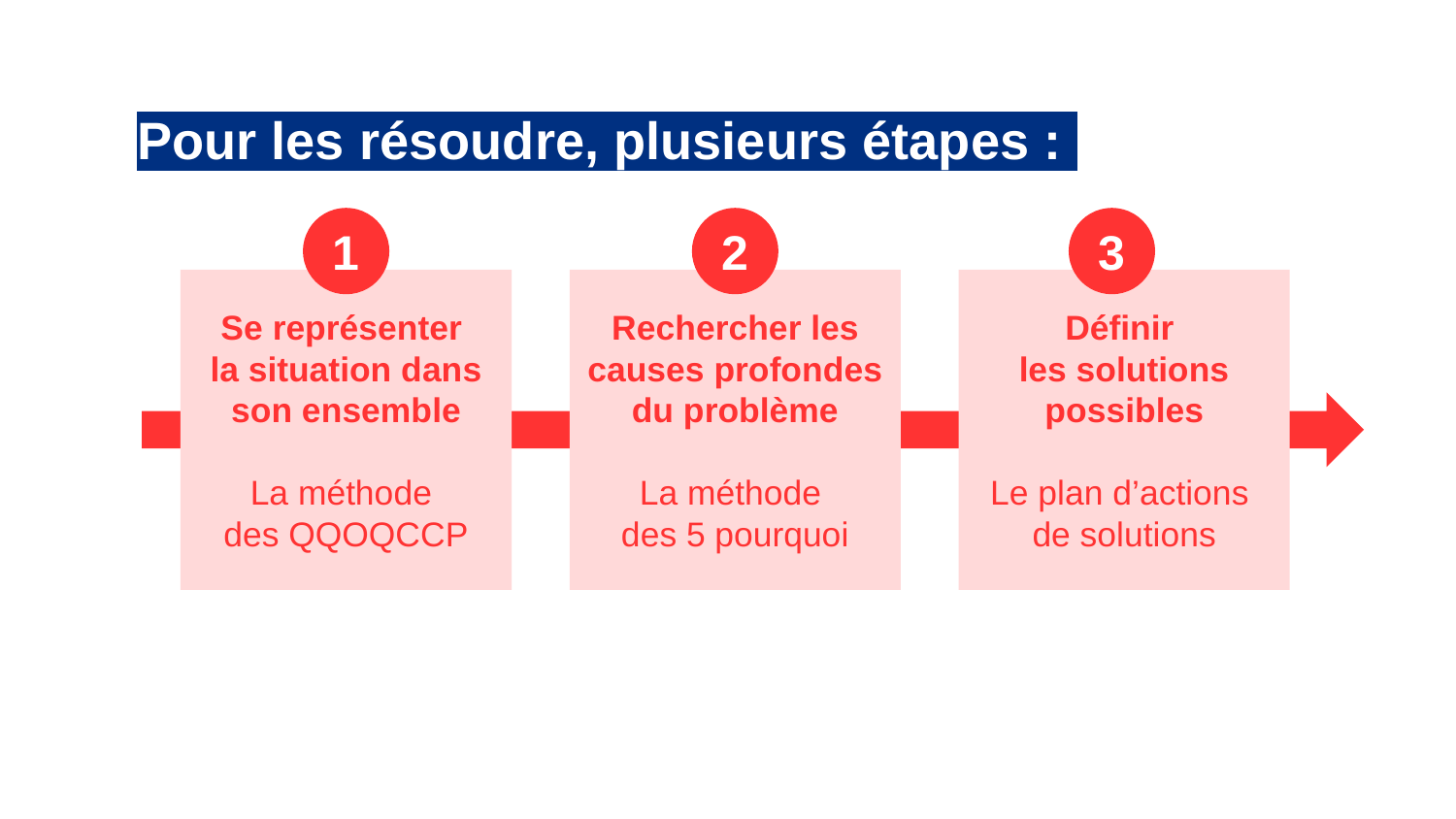

Pour les résoudre, plusieurs étapes :
1
2
3
Se représenter
la situation dans son ensemble

La méthode
des QQOQCCP
Rechercher les causes profondes du problème

La méthode
des 5 pourquoi
Définir
les solutions possibles

Le plan d’actions
de solutions